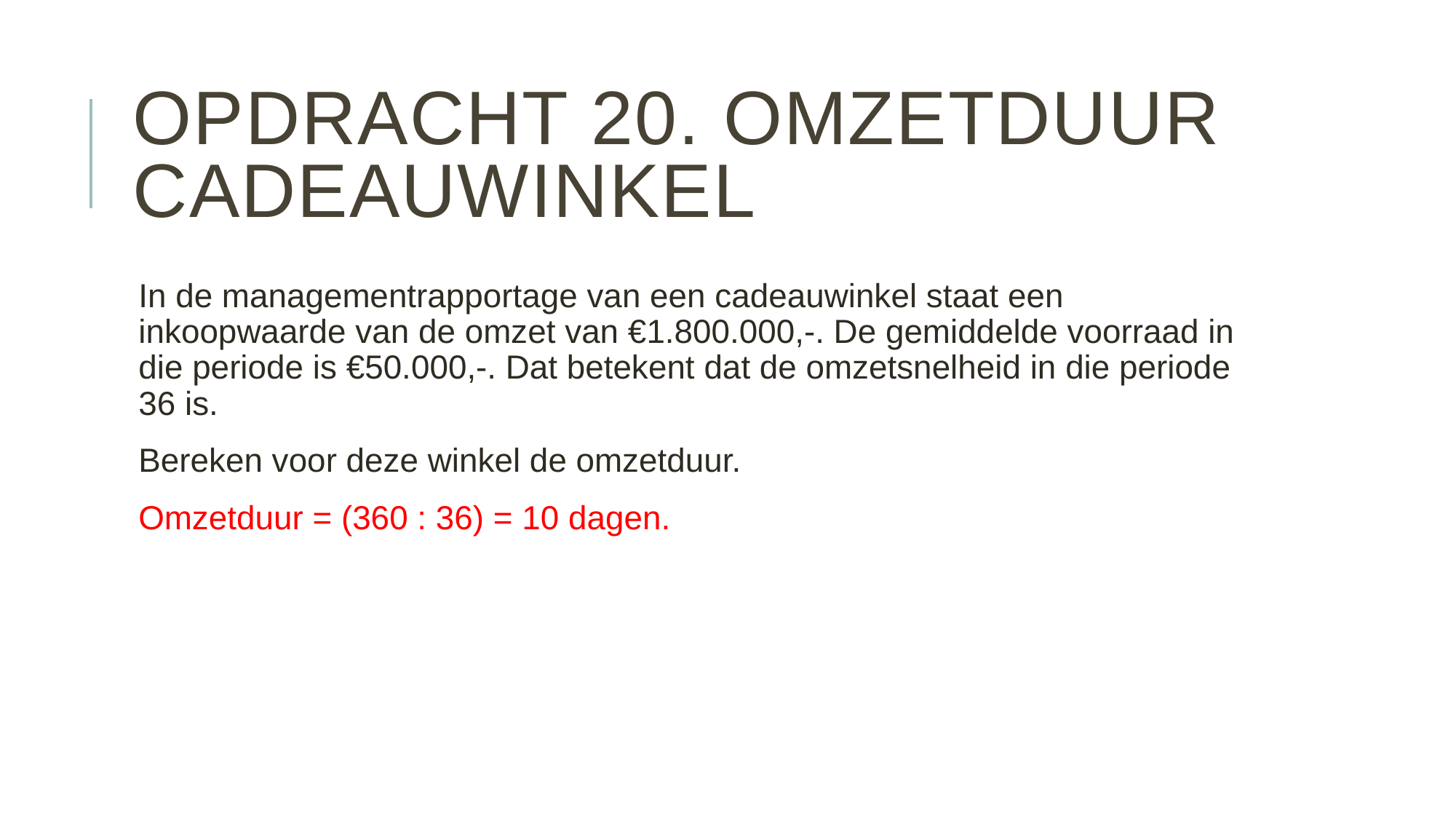

# Opdracht 20. Omzetduur cadeauwinkel
In de managementrapportage van een cadeauwinkel staat een inkoopwaarde van de omzet van €1.800.000,-. De gemiddelde voorraad in die periode is €50.000,-. Dat betekent dat de omzetsnelheid in die periode 36 is.
Bereken voor deze winkel de omzetduur.
Omzetduur = (360 : 36) = 10 dagen.